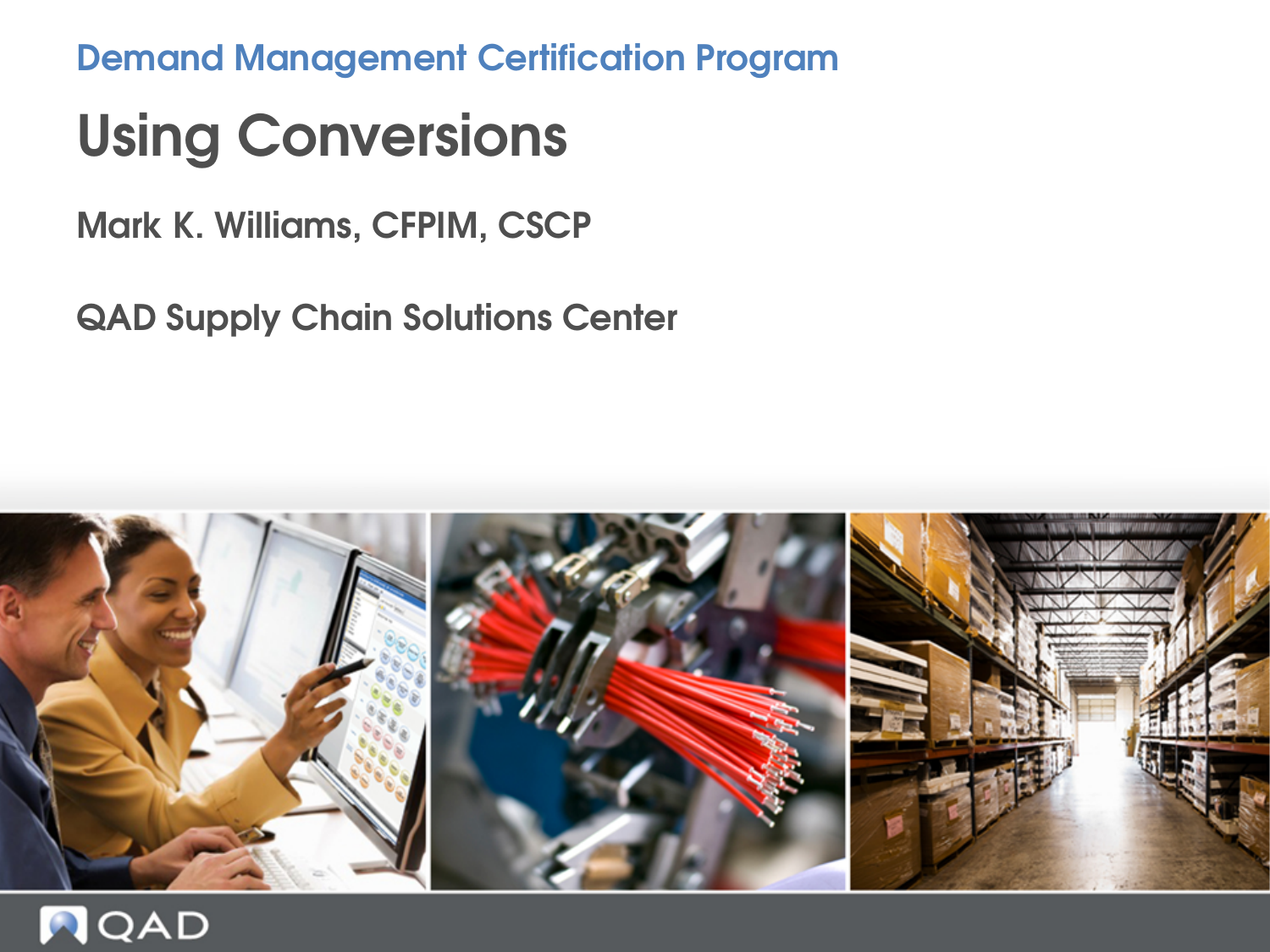

Demand Management Certification Program
# Using Conversions
Mark K. Williams, CFPIM, CSCP
QAD Supply Chain Solutions Center